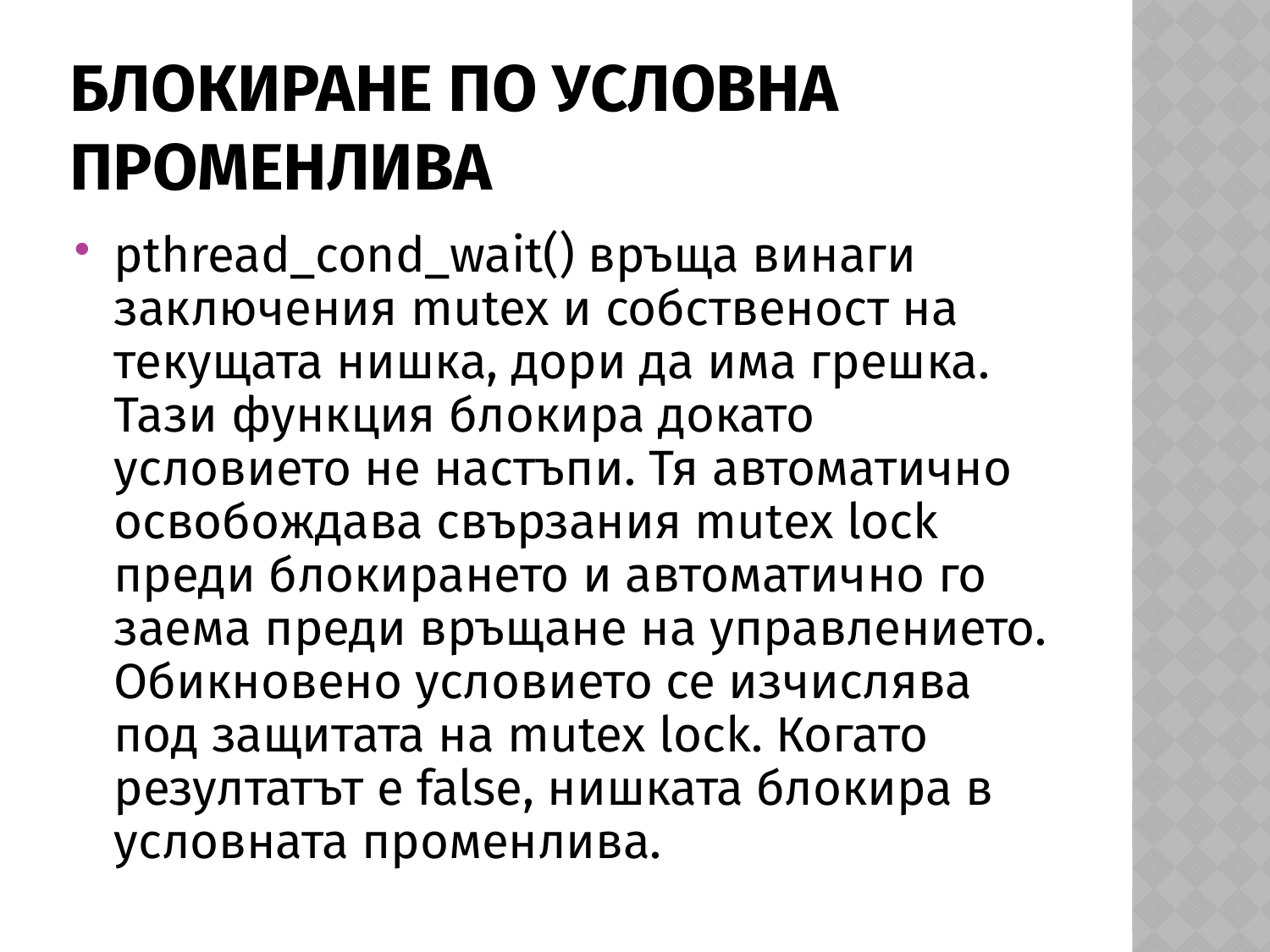

# Блокиране по условна променлива
pthread_cond_wait() връща винаги заключения mutex и собственост на текущата нишка, дори да има грешка. Тази функция блокира докато условието не настъпи. Тя автоматично освобождава свързания mutex lock преди блокирането и автоматично го заема преди връщане на управлението. Обикновено условието се изчислява под защитата на mutex lock. Когато резултатът е false, нишката блокира в условната променлива.